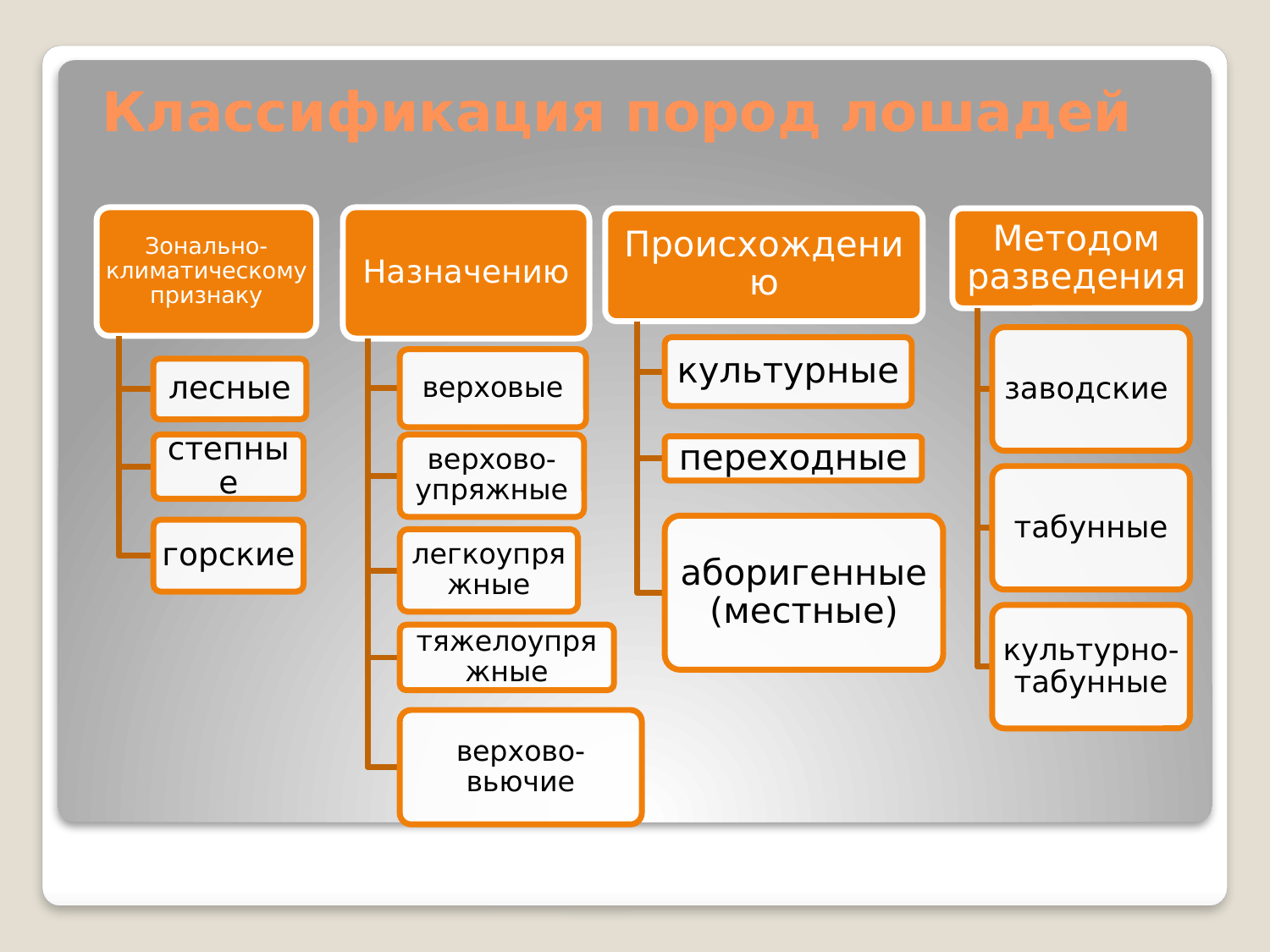

# Классификация пород лошадей
Зонально-климатическому признаку
лесные
степные
горские
Назначению
верховые
верхово-упряжные
легкоупряжные
тяжелоупряжные
верхово-вьючие
Происхождению
культурные
переходные
аборигенные (местные)
Методом разведения
заводские
табунные
культурно-табунные